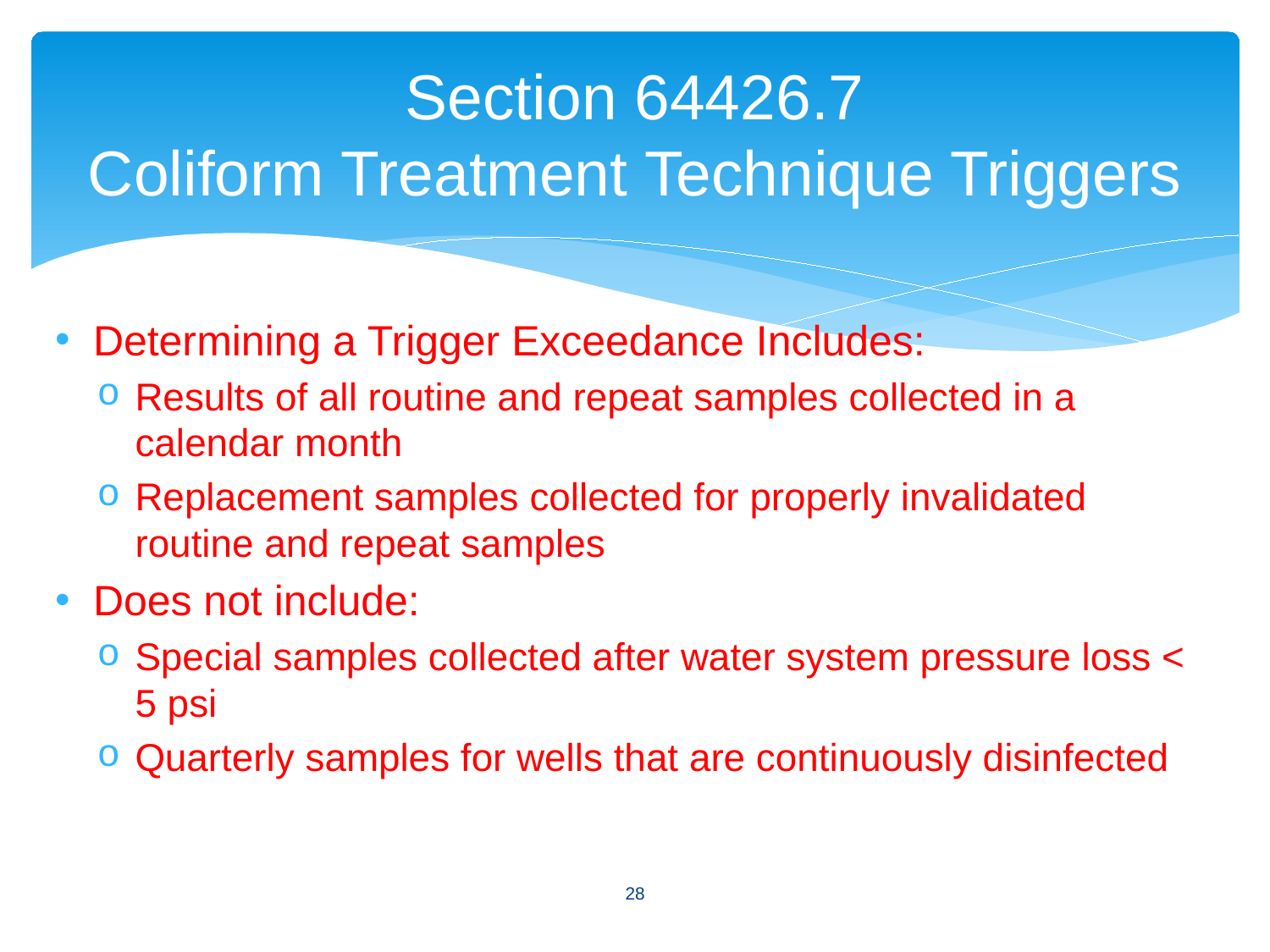

# Section 64426.7 Coliform Treatment Technique Triggers
Determining a Trigger Exceedance Includes:
Results of all routine and repeat samples collected in a calendar month
Replacement samples collected for properly invalidated routine and repeat samples
Does not include:
Special samples collected after water system pressure loss < 5 psi
Quarterly samples for wells that are continuously disinfected
28